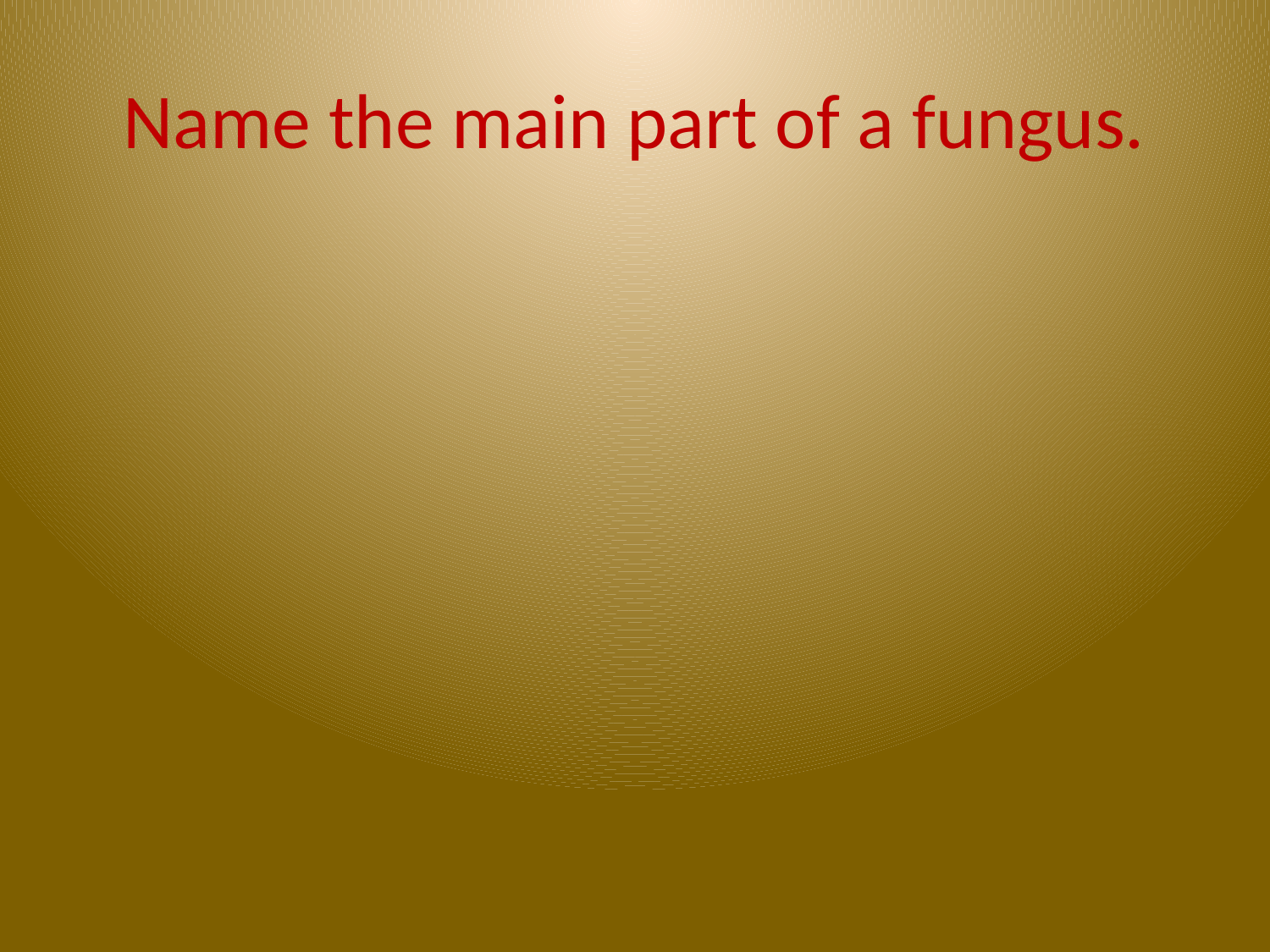

# Name the main part of a fungus.